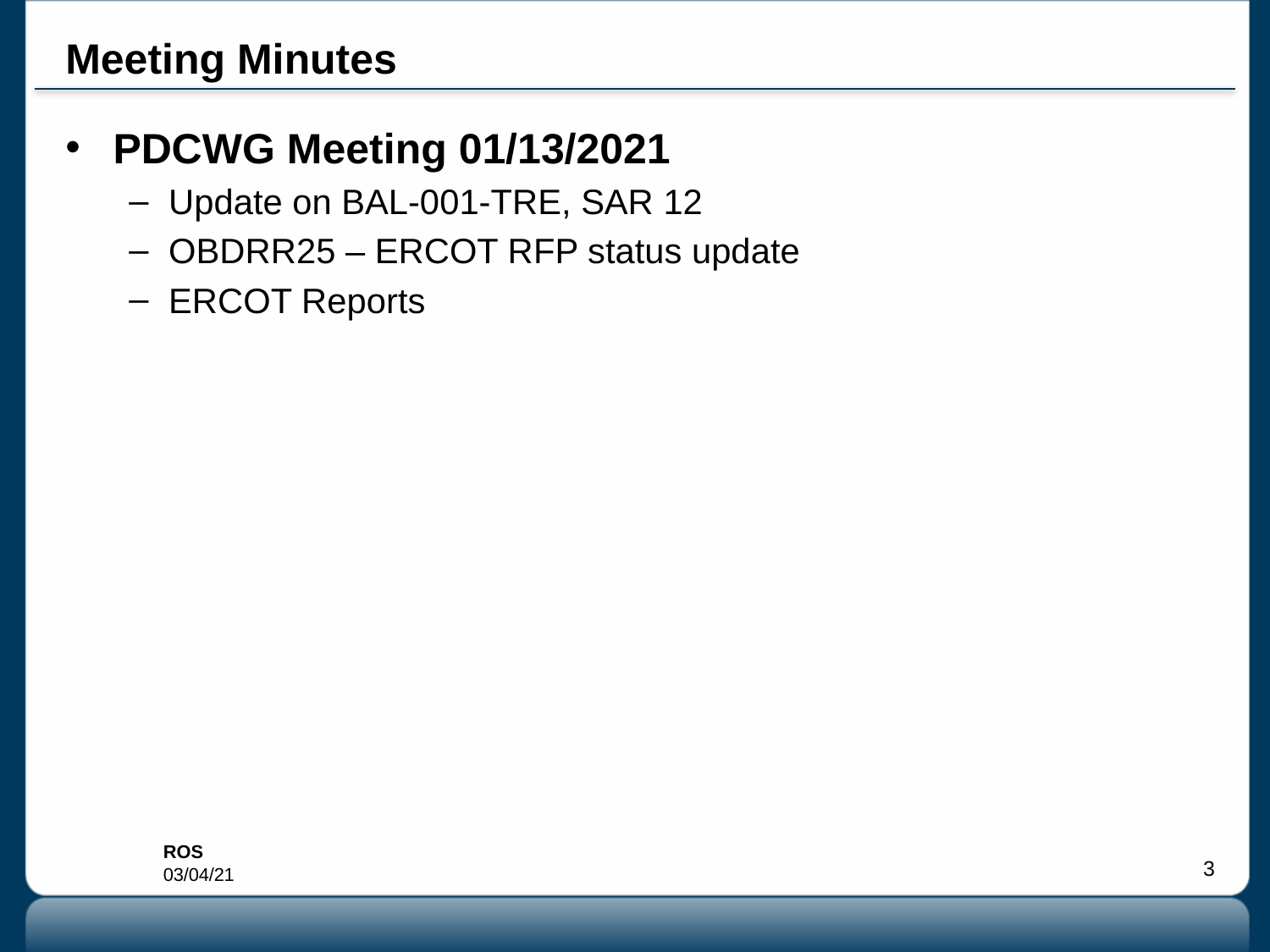

# Meeting Minutes
PDCWG Meeting 01/13/2021
Update on BAL-001-TRE, SAR 12
OBDRR25 – ERCOT RFP status update
ERCOT Reports